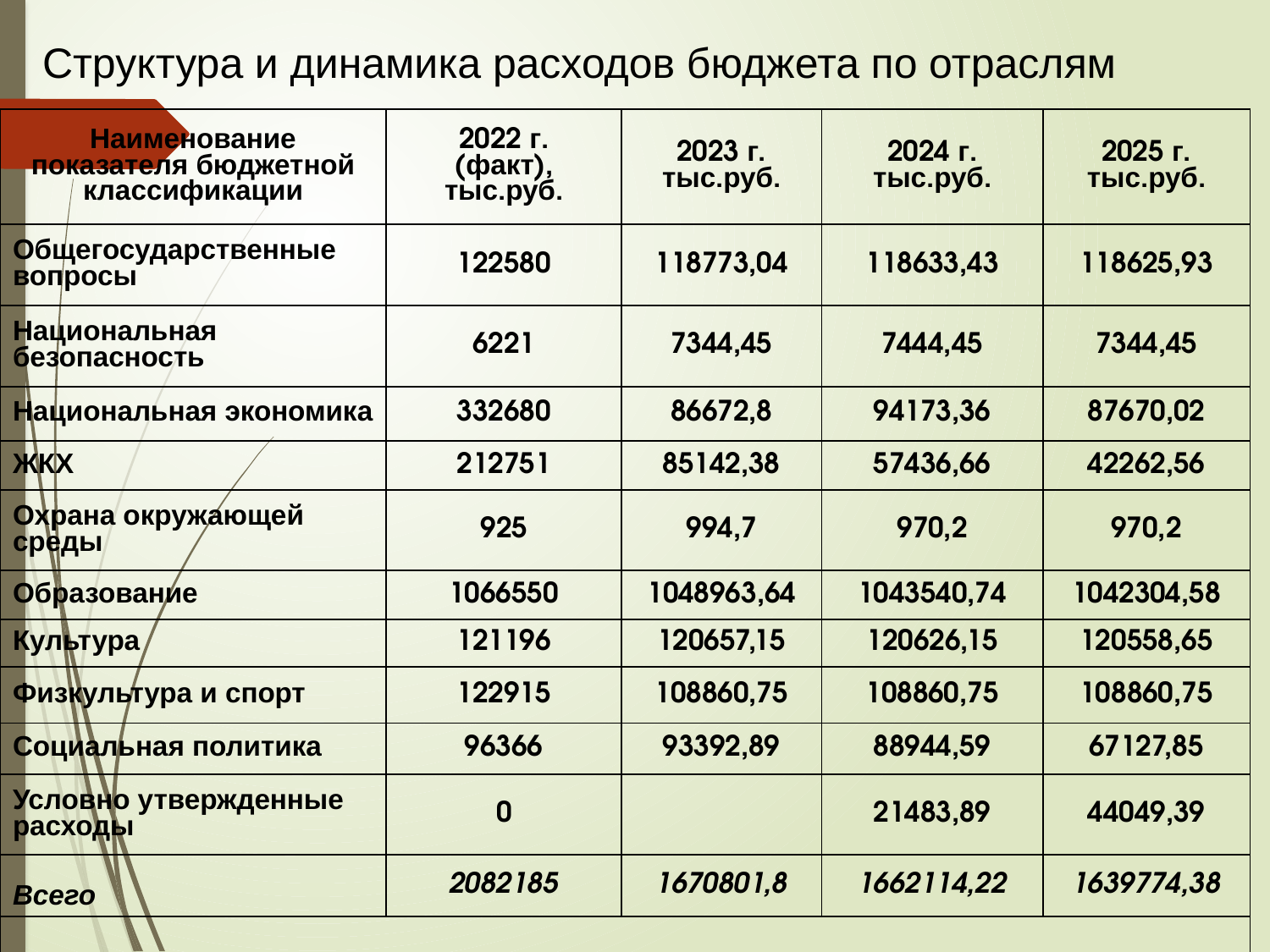

Структура и динамика расходов бюджета по отраслям
| Наименование показателя бюджетной классификации | 2022 г. (факт), тыс.руб. | 2023 г. тыс.руб. | 2024 г. тыс.руб. | 2025 г. тыс.руб. |
| --- | --- | --- | --- | --- |
| Общегосударственные вопросы | 122580 | 118773,04 | 118633,43 | 118625,93 |
| Национальная безопасность | 6221 | 7344,45 | 7444,45 | 7344,45 |
| Национальная экономика | 332680 | 86672,8 | 94173,36 | 87670,02 |
| ЖКХ | 212751 | 85142,38 | 57436,66 | 42262,56 |
| Охрана окружающей среды | 925 | 994,7 | 970,2 | 970,2 |
| Образование | 1066550 | 1048963,64 | 1043540,74 | 1042304,58 |
| Культура | 121196 | 120657,15 | 120626,15 | 120558,65 |
| Физкультура и спорт | 122915 | 108860,75 | 108860,75 | 108860,75 |
| Социальная политика | 96366 | 93392,89 | 88944,59 | 67127,85 |
| Условно утвержденные расходы | 0 |  | 21483,89 | 44049,39 |
| Всего | 2082185 | 1670801,8 | 1662114,22 | 1639774,38 |
|  |  |  |  |  |